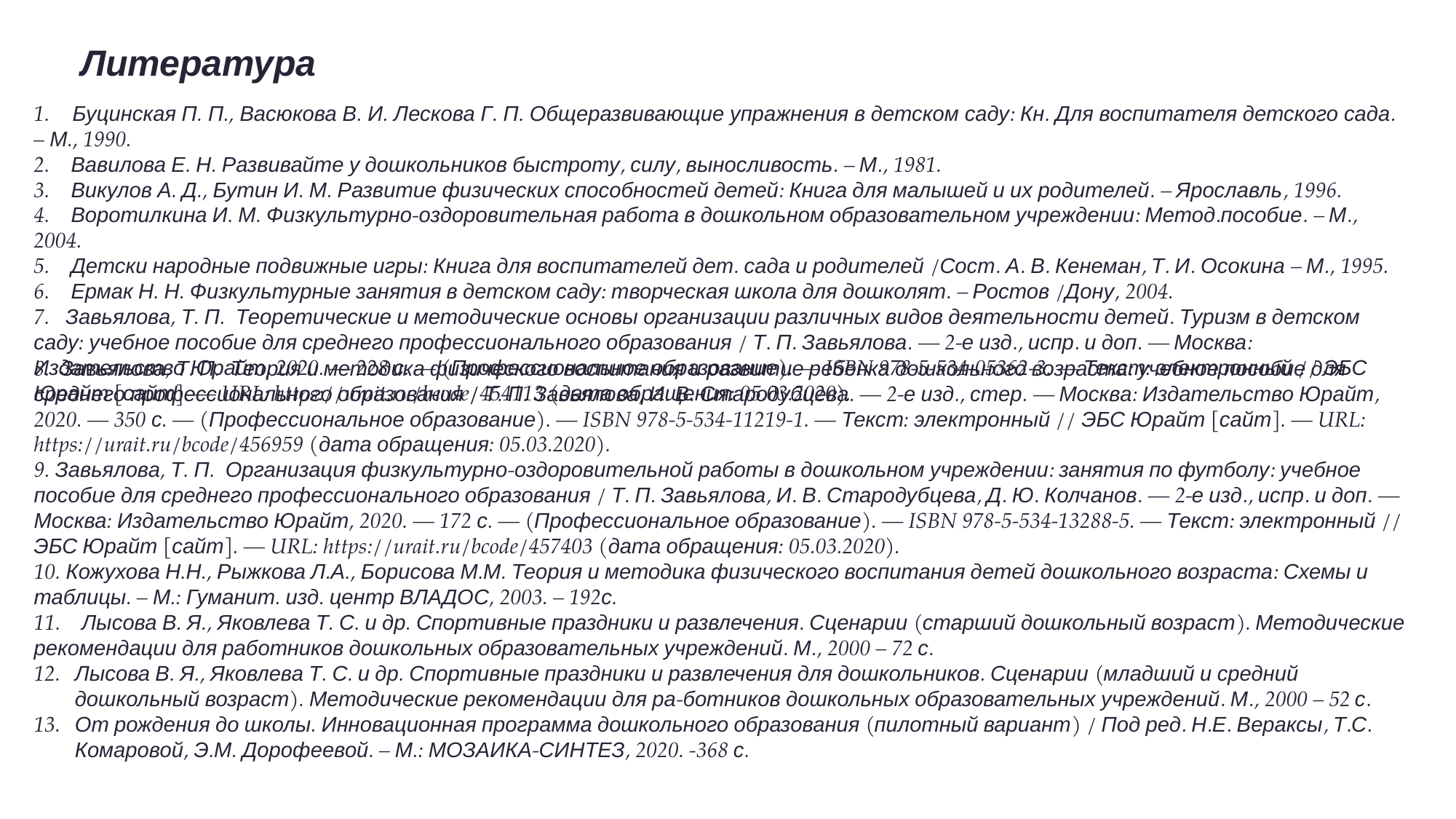

Литература
1.    Буцинская П. П., Васюкова В. И. Лескова Г. П. Общеразвивающие упражнения в детском саду: Кн. Для воспитателя детского сада. – М., 1990.
2.    Вавилова Е. Н. Развивайте у дошкольников быстроту, силу, выносливость. – М., 1981.
3.    Викулов А. Д., Бутин И. М. Развитие физических способностей детей: Книга для малышей и их родителей. – Ярославль, 1996.
4.    Воротилкина И. М. Физкультурно-оздоровительная работа в дошкольном образовательном учреждении: Метод.пособие. – М., 2004.
5.    Детски народные подвижные игры: Книга для воспитателей дет. сада и родителей /Сост. А. В. Кенеман, Т. И. Осокина – М., 1995.
6.    Ермак Н. Н. Физкультурные занятия в детском саду: творческая школа для дошколят. – Ростов /Дону, 2004.
7.   Завьялова, Т. П.  Теоретические и методические основы организации различных видов деятельности детей. Туризм в детском саду: учебное пособие для среднего профессионального образования / Т. П. Завьялова. — 2-е изд., испр. и доп. — Москва: Издательство Юрайт, 2020. — 228 с. — (Профессиональное образование). — ISBN 978-5-534-05362-3. — Текст: электронный // ЭБС Юрайт [сайт]. — URL: https://urait.ru/bcode/454113 (дата обращения: 05.03.2020).

8.  Завьялова, Т. П.  Теория и методика физического воспитания и развитие ребенка дошкольного возраста: учебное пособие для среднего профессионального образования / Т. П. Завьялова, И. В. Стародубцева. — 2-е изд., стер. — Москва: Издательство Юрайт, 2020. — 350 с. — (Профессиональное образование). — ISBN 978-5-534-11219-1. — Текст: электронный // ЭБС Юрайт [сайт]. — URL: https://urait.ru/bcode/456959 (дата обращения: 05.03.2020).
9. Завьялова, Т. П.  Организация физкультурно-оздоровительной работы в дошкольном учреждении: занятия по футболу: учебное пособие для среднего профессионального образования / Т. П. Завьялова, И. В. Стародубцева, Д. Ю. Колчанов. — 2-е изд., испр. и доп. — Москва: Издательство Юрайт, 2020. — 172 с. — (Профессиональное образование). — ISBN 978-5-534-13288-5. — Текст: электронный // ЭБС Юрайт [сайт]. — URL: https://urait.ru/bcode/457403 (дата обращения: 05.03.2020).
10. Кожухова Н.Н., Рыжкова Л.А., Борисова М.М. Теория и методика физического воспитания детей дошкольного возраста: Схемы и таблицы. – М.: Гуманит. изд. центр ВЛАДОС, 2003. – 192с.
11.    Лысова В. Я., Яковлева Т. С. и др. Спортивные праздники и развлечения. Сценарии (старший дошкольный возраст). Методические рекомендации для работников дошкольных образовательных учреждений. М., 2000 – 72 с.
Лысова В. Я., Яковлева Т. С. и др. Спортивные праздники и развлечения для дошкольников. Сценарии (младший и средний дошкольный возраст). Методические рекомендации для ра-ботников дошкольных образовательных учреждений. М., 2000 – 52 с.
От рождения до школы. Инновационная программа дошкольного образования (пилотный вариант) / Под ред. Н.Е. Вераксы, Т.С. Комаровой, Э.М. Дорофеевой. – М.: МОЗАИКА-СИНТЕЗ, 2020. -368 с.